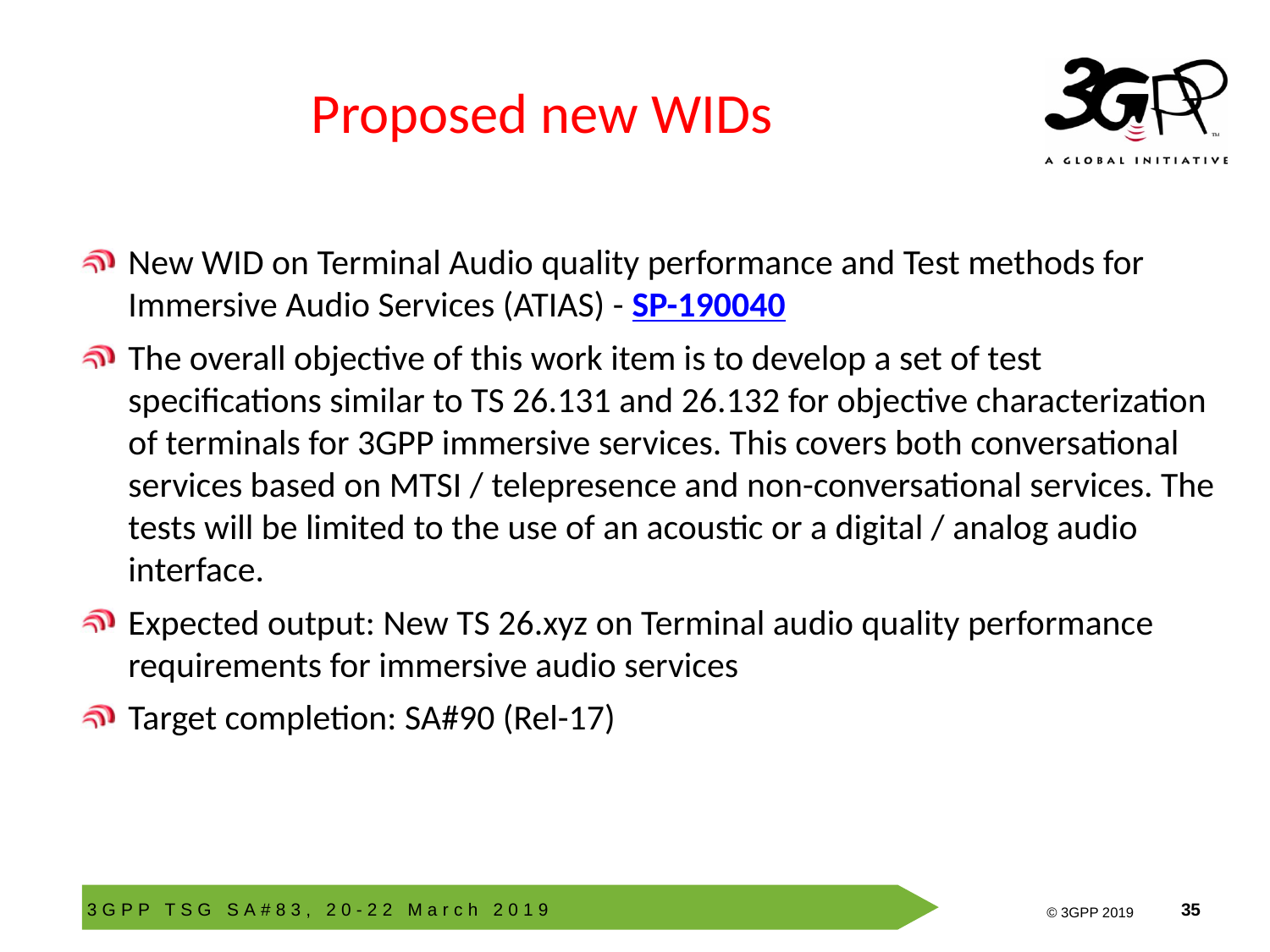

# Proposed new WIDs

New WID on Terminal Audio quality performance and Test methods for Immersive Audio Services (ATIAS) - SP-190040
The overall objective of this work item is to develop a set of test specifications similar to TS 26.131 and 26.132 for objective characterization of terminals for 3GPP immersive services. This covers both conversational services based on MTSI / telepresence and non-conversational services. The tests will be limited to the use of an acoustic or a digital / analog audio interface.
Expected output: New TS 26.xyz on Terminal audio quality performance requirements for immersive audio services
Target completion: SA#90 (Rel-17)